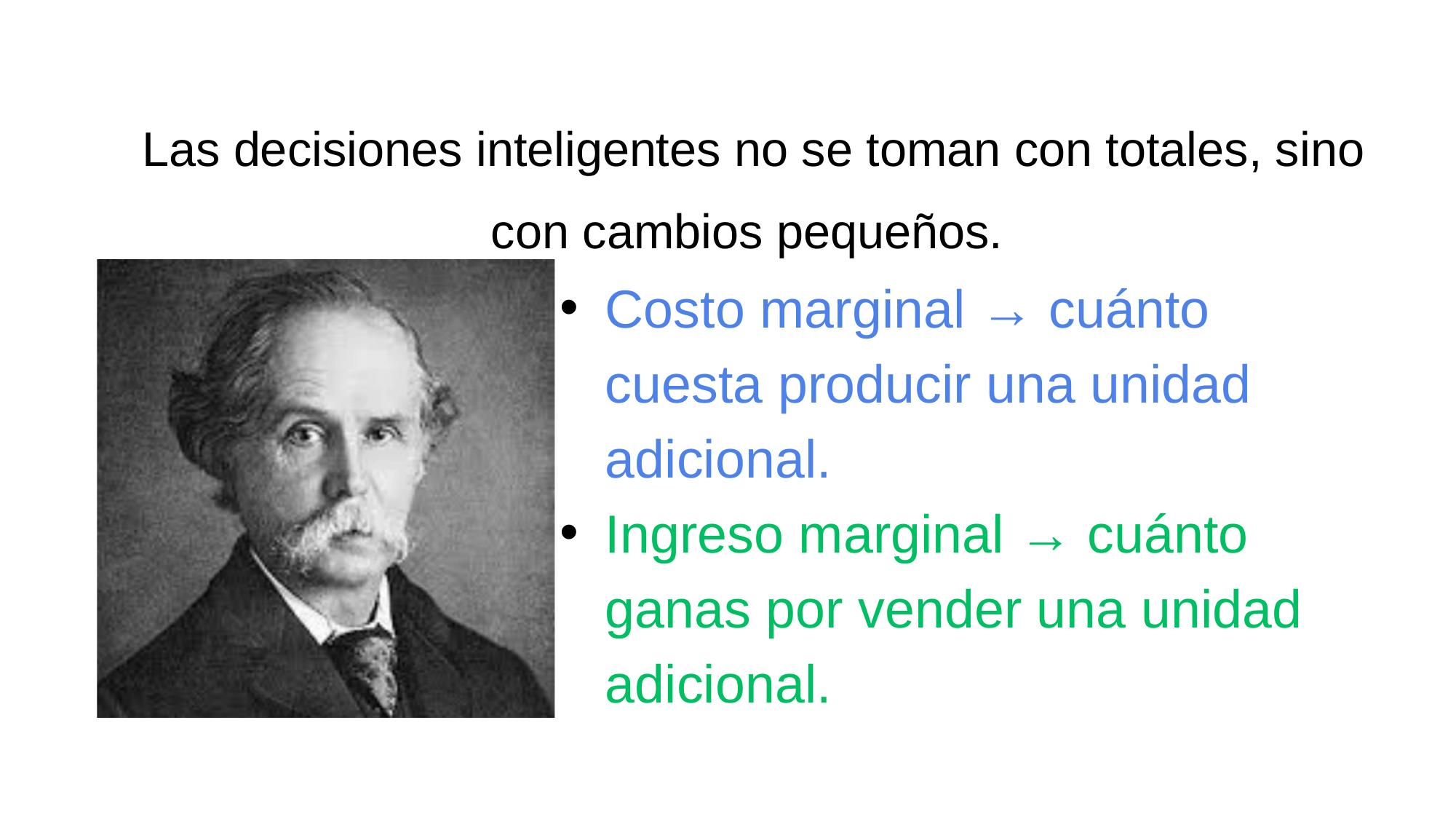

Las decisiones inteligentes no se toman con totales, sino con cambios pequeños.

Costo marginal → cuánto cuesta producir una unidad adicional.
Ingreso marginal → cuánto ganas por vender una unidad adicional.